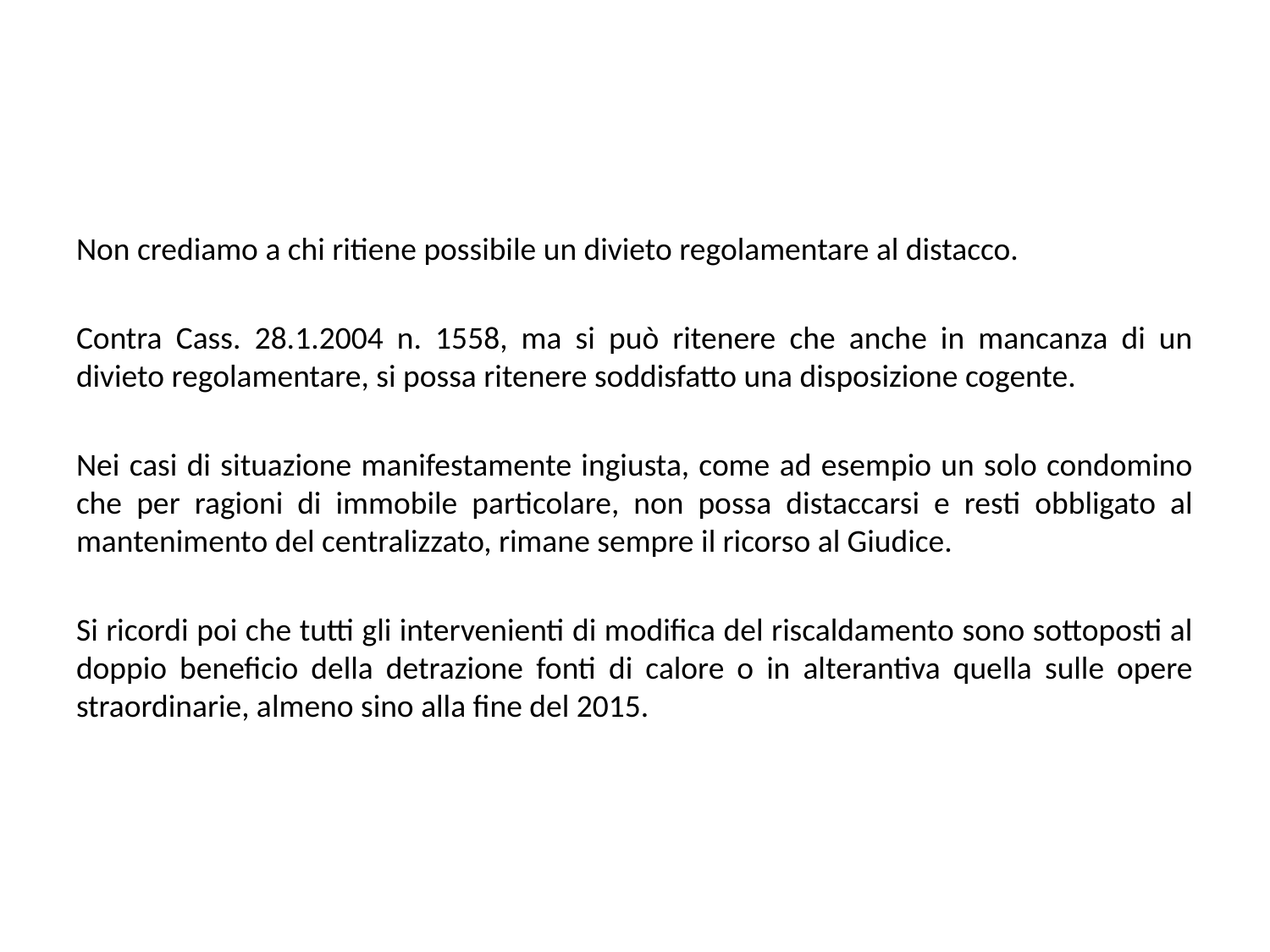

Non crediamo a chi ritiene possibile un divieto regolamentare al distacco.

Contra Cass. 28.1.2004 n. 1558, ma si può ritenere che anche in mancanza di un divieto regolamentare, si possa ritenere soddisfatto una disposizione cogente.

Nei casi di situazione manifestamente ingiusta, come ad esempio un solo condomino che per ragioni di immobile particolare, non possa distaccarsi e resti obbligato al mantenimento del centralizzato, rimane sempre il ricorso al Giudice.

Si ricordi poi che tutti gli intervenienti di modifica del riscaldamento sono sottoposti al doppio beneficio della detrazione fonti di calore o in alterantiva quella sulle opere straordinarie, almeno sino alla fine del 2015.